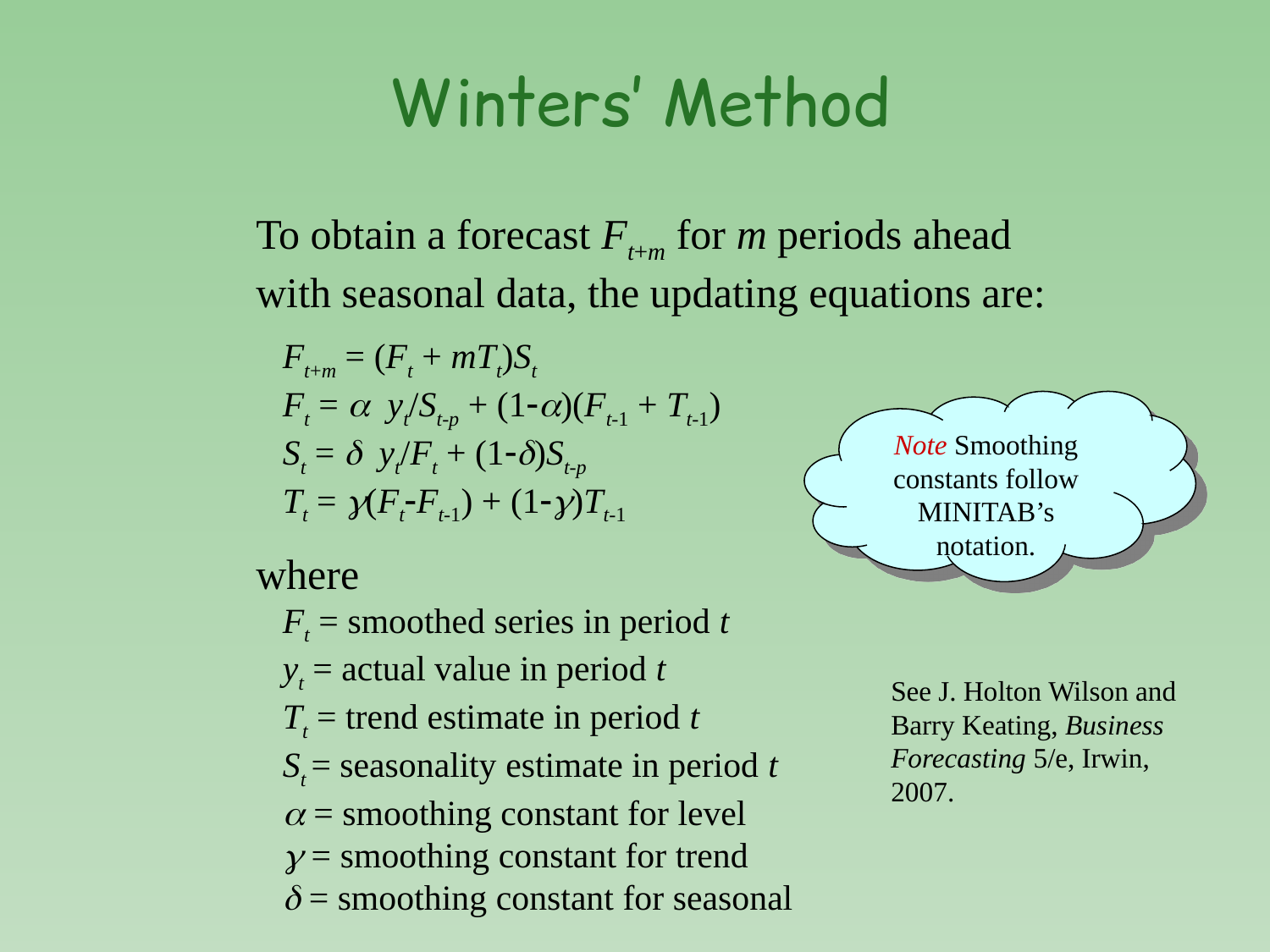

# Winters’ Method
To obtain a forecast Ft+m for m periods ahead with seasonal data, the updating equations are:
   Ft+m = (Ft + mTt)St
   Ft = α yt/St-p + (1−α)(Ft-1 + Tt-1)
   St = δ yt/Ft + (1−δ)St-p
   Tt = γ(Ft−Ft-1) + (1−γ)Tt-1
where
   Ft = smoothed series in period t
   yt = actual value in period t
   Tt = trend estimate in period t
   St = seasonality estimate in period t
   α = smoothing constant for level
   γ = smoothing constant for trend
   δ = smoothing constant for seasonal
Note Smoothing constants follow MINITAB’s notation.

See J. Holton Wilson and Barry Keating, Business Forecasting 5/e, Irwin, 2007.